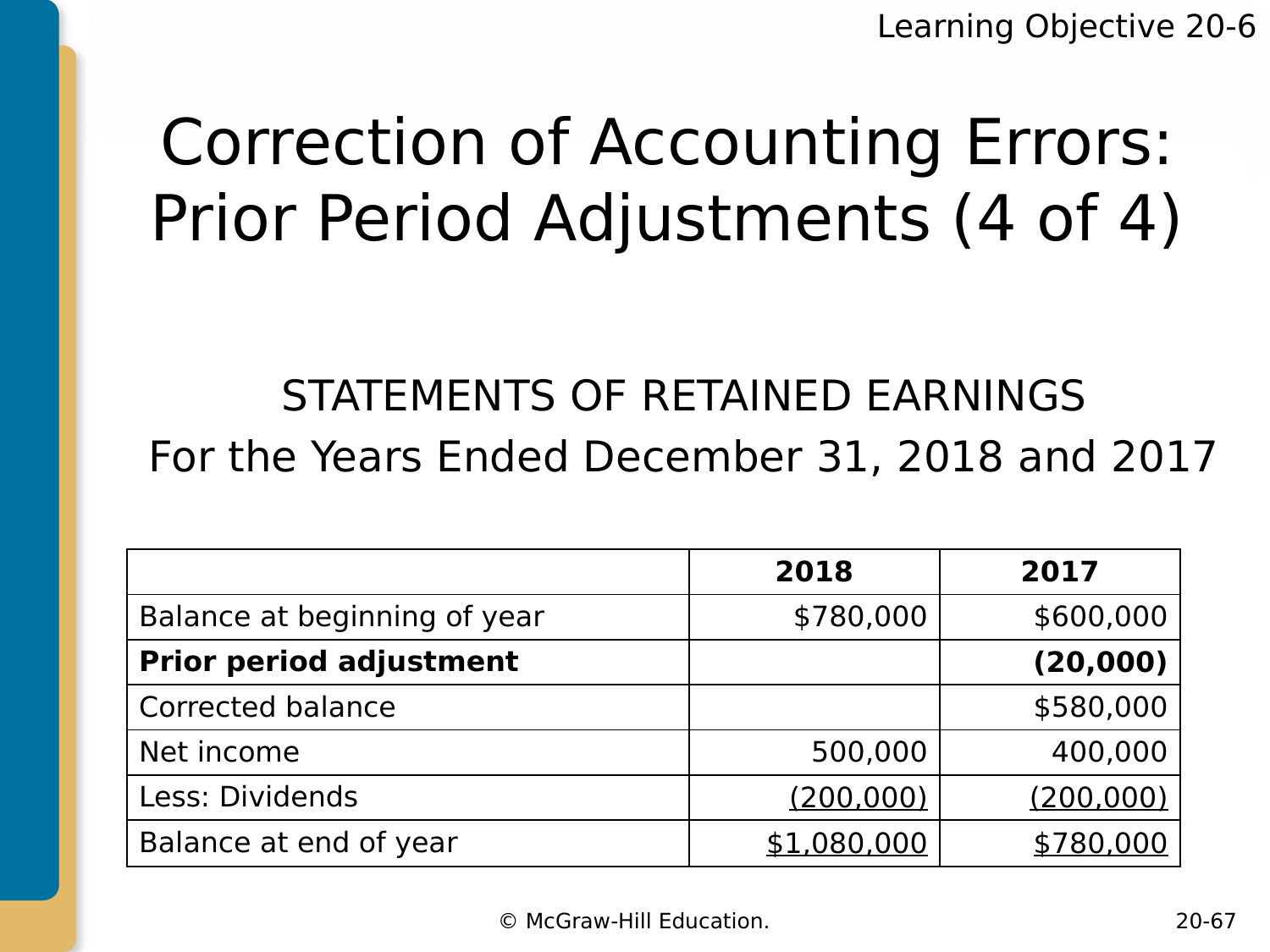

Learning Objective 20-6
# Correction of Accounting Errors: Prior Period Adjustments (4 of 4)
STATEMENTS OF RETAINED EARNINGS
For the Years Ended December 31, 2018 and 2017
|  | 2018 | 2017 |
| --- | --- | --- |
| Balance at beginning of year | $780,000 | $600,000 |
| Prior period adjustment |  | (20,000) |
| Corrected balance |  | $580,000 |
| Net income | 500,000 | 400,000 |
| Less: Dividends | (200,000) | (200,000) |
| Balance at end of year | $1,080,000 | $780,000 |